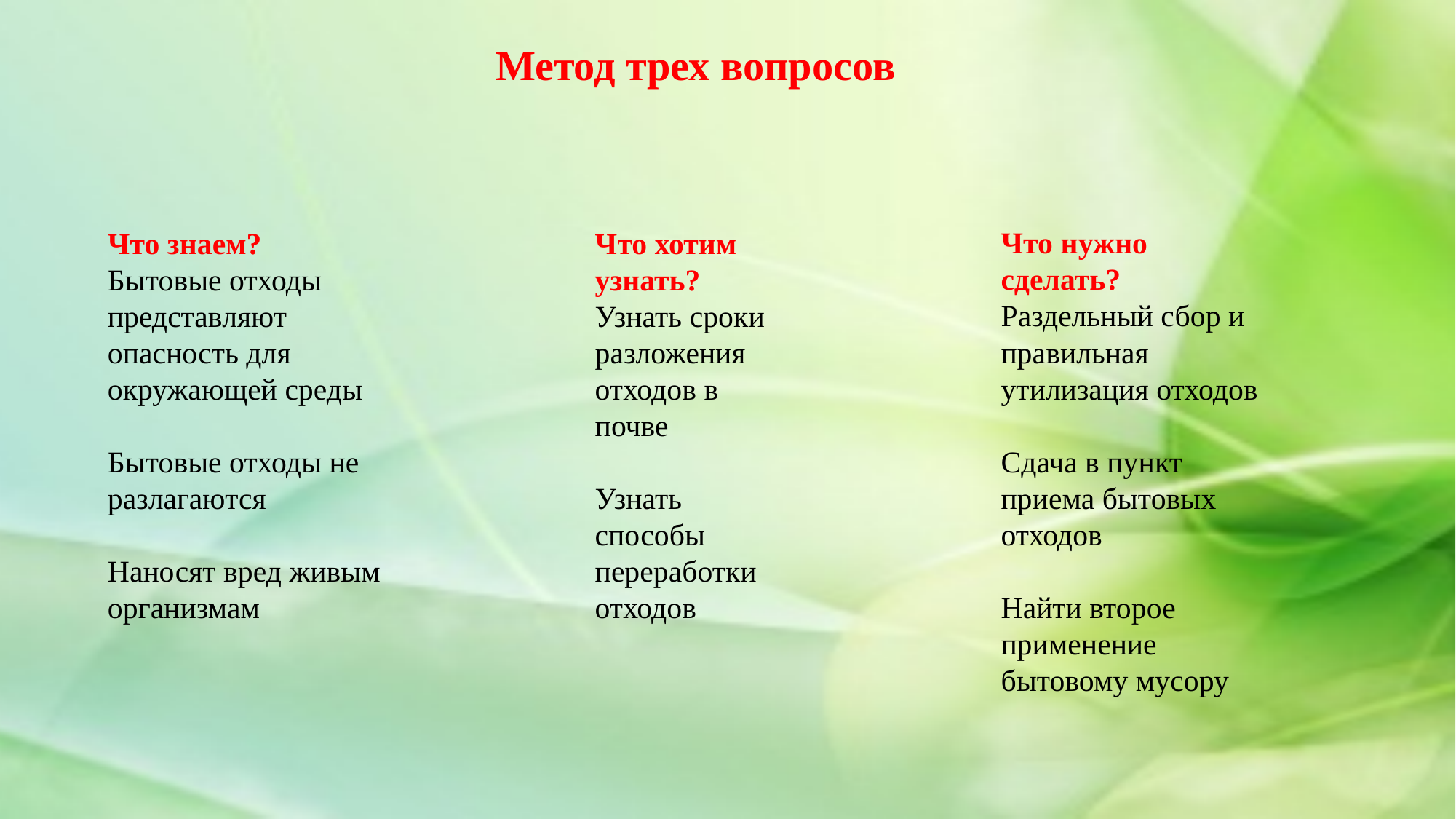

Метод трех вопросов

Что знаем?
Бытовые отходы представляют опасность для окружающей среды

Бытовые отходы не разлагаются

Наносят вред живым организмам
Что хотим узнать?
Узнать сроки разложения отходов в почве

Узнать способы переработки отходов

Что нужно сделать?
Раздельный сбор и правильная утилизация отходов

Сдача в пункт приема бытовых отходов

Найти второе применение бытовому мусору